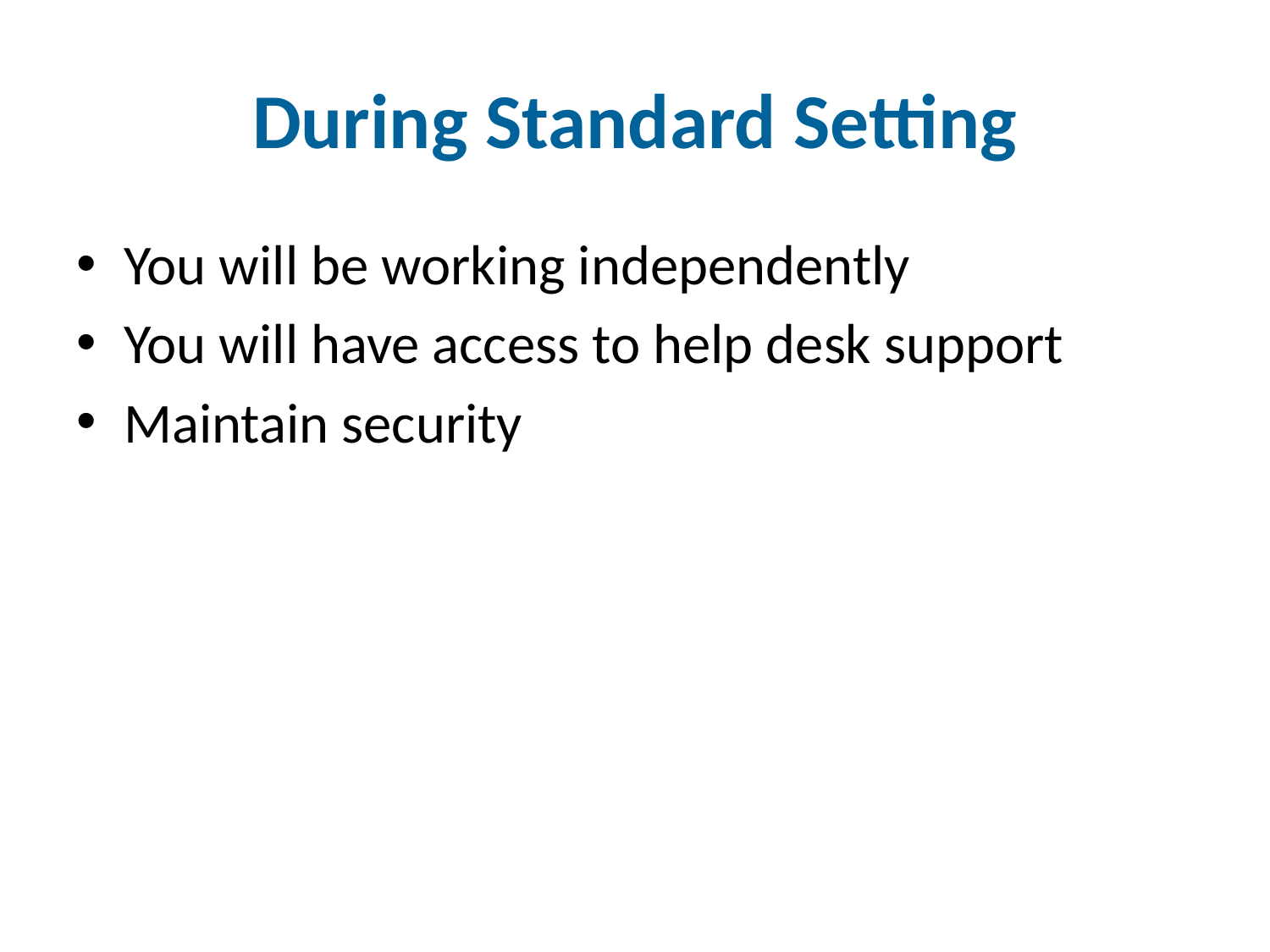

# During Standard Setting
You will be working independently
You will have access to help desk support
Maintain security